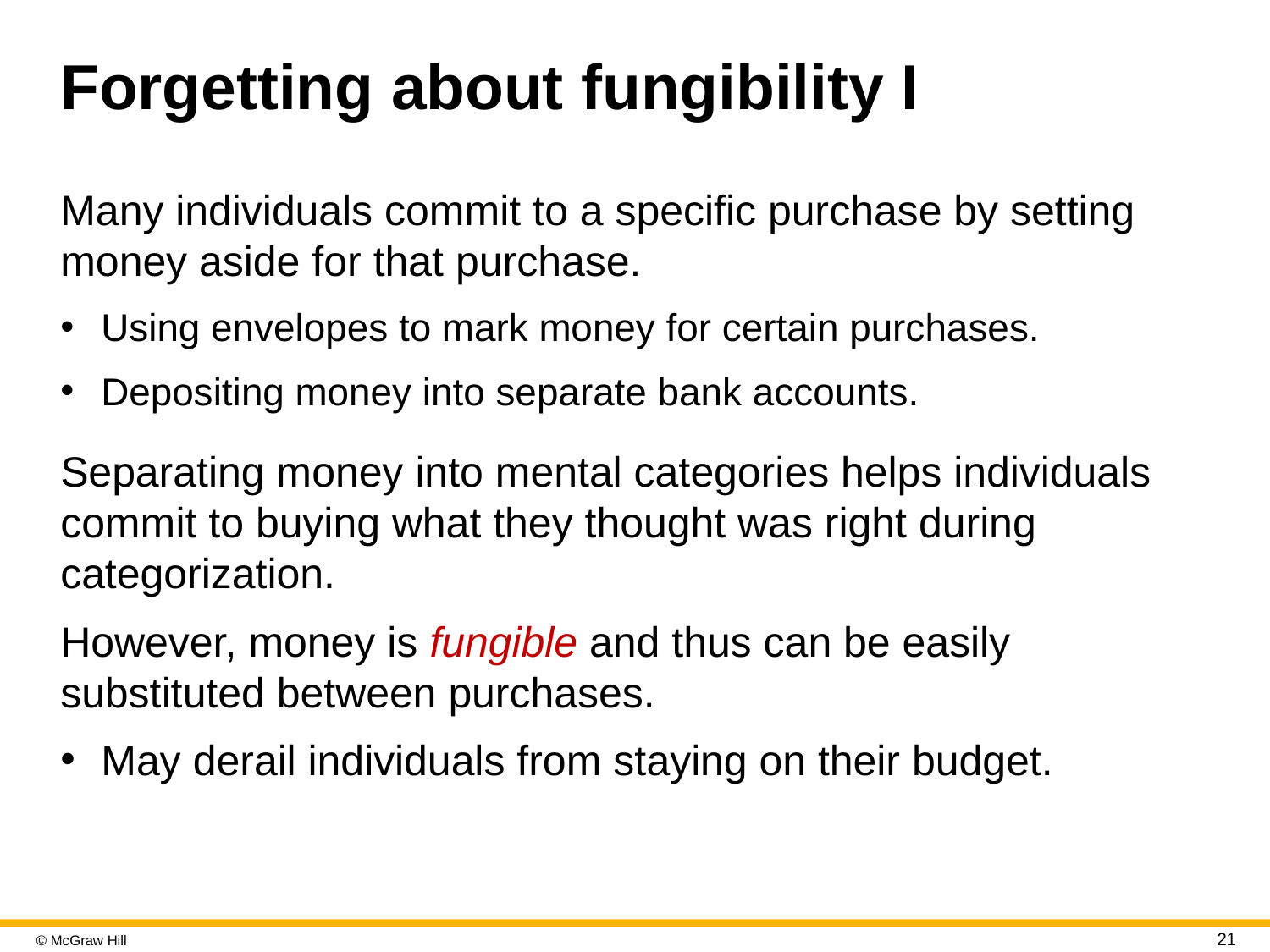

# Forgetting about fungibility I
Many individuals commit to a specific purchase by setting money aside for that purchase.
Using envelopes to mark money for certain purchases.
Depositing money into separate bank accounts.
Separating money into mental categories helps individuals commit to buying what they thought was right during categorization.
However, money is fungible and thus can be easily substituted between purchases.
May derail individuals from staying on their budget.